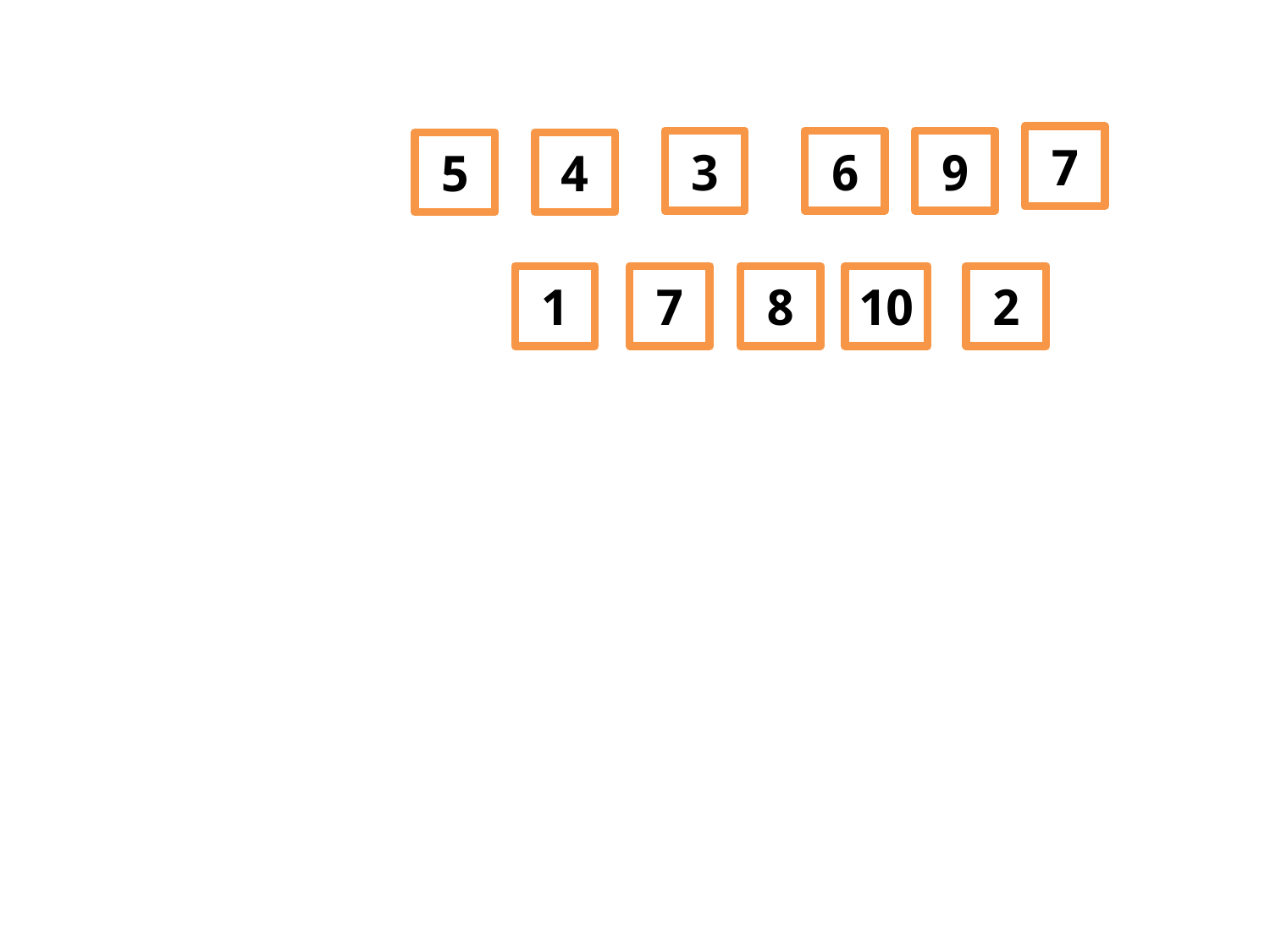

7
3
6
9
5
4
1
7
8
10
2